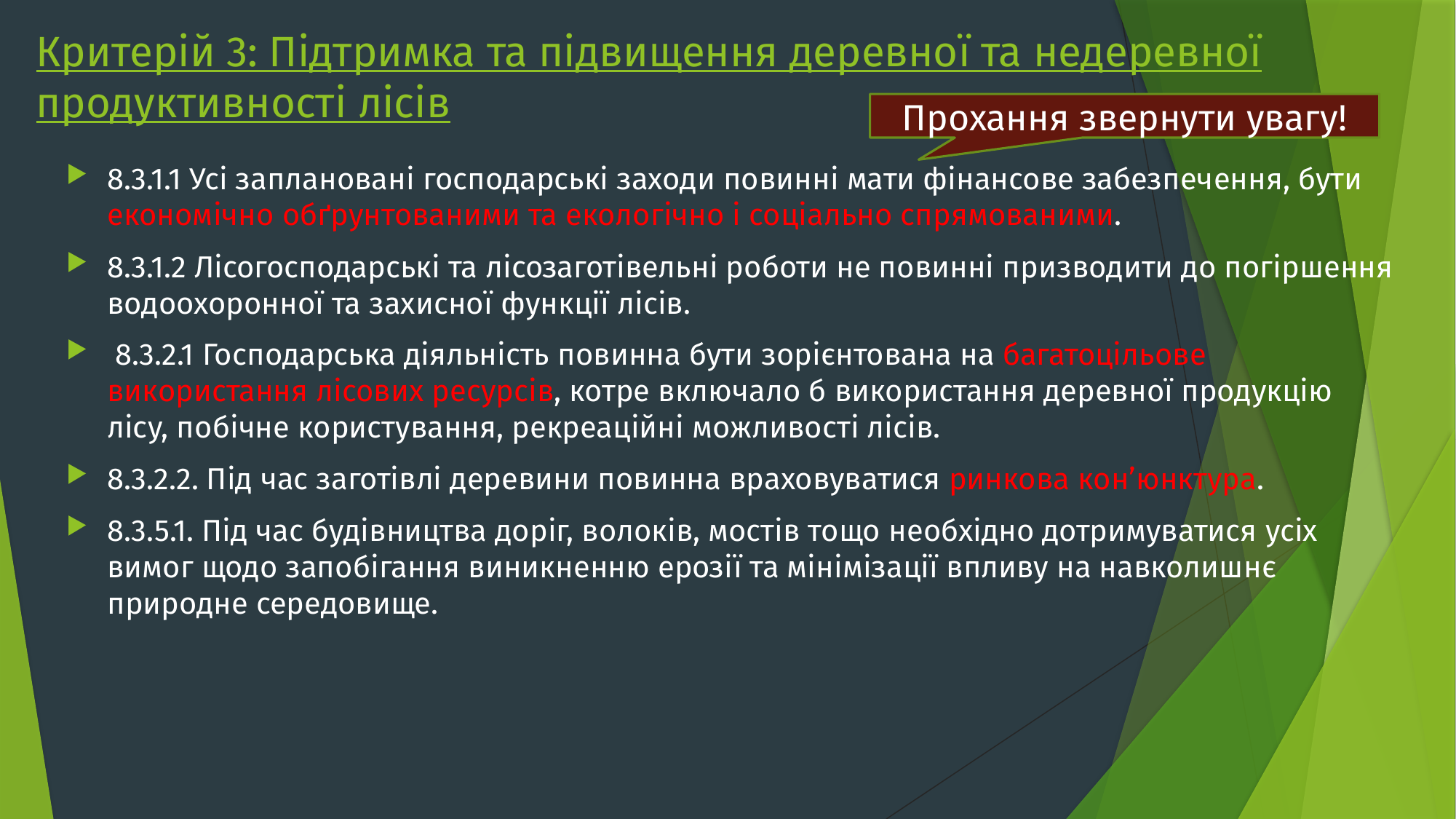

# Критерій 3: Підтримка та підвищення деревної та недеревної продуктивності лісів
Прохання звернути увагу!
8.3.1.1 Усі заплановані господарські заходи повинні мати фінансове забезпечення, бути економічно обґрунтованими та екологічно і соціально спрямованими.
8.3.1.2 Лісогосподарські та лісозаготівельні роботи не повинні призводити до погіршення водоохоронної та захисної функції лісів.
 8.3.2.1 Господарська діяльність повинна бути зорієнтована на багатоцільове використання лісових ресурсів, котре включало б використання деревної продукцію лісу, побічне користування, рекреаційні можливості лісів.
8.3.2.2. Під час заготівлі деревини повинна враховуватися ринкова кон’юнктура.
8.3.5.1. Під час будівництва доріг, волоків, мостів тощо необхідно дотримуватися усіх вимог щодо запобігання виникненню ерозії та мінімізації впливу на навколишнє природне середовище.